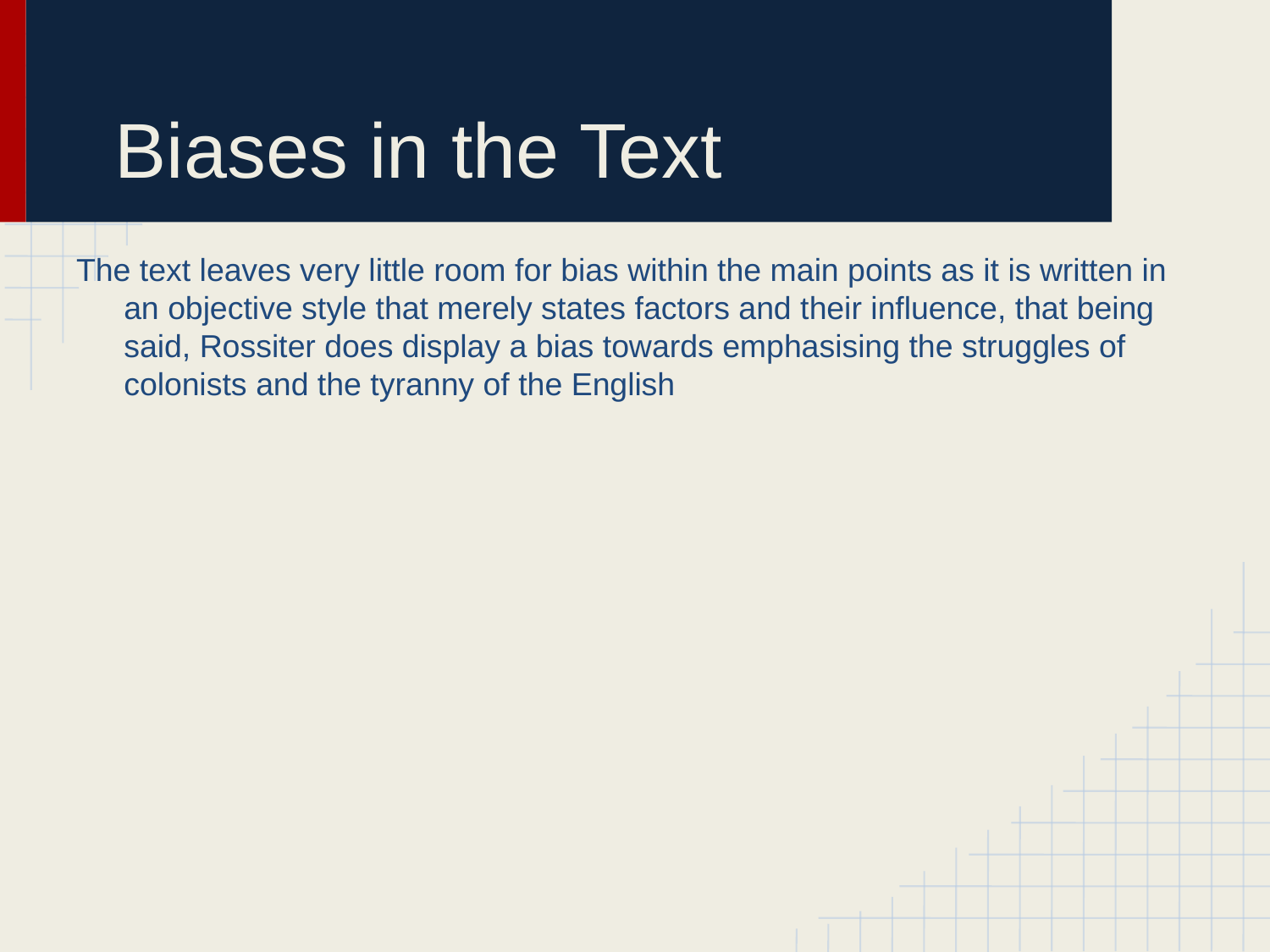

# Biases in the Text
The text leaves very little room for bias within the main points as it is written in an objective style that merely states factors and their influence, that being said, Rossiter does display a bias towards emphasising the struggles of colonists and the tyranny of the English